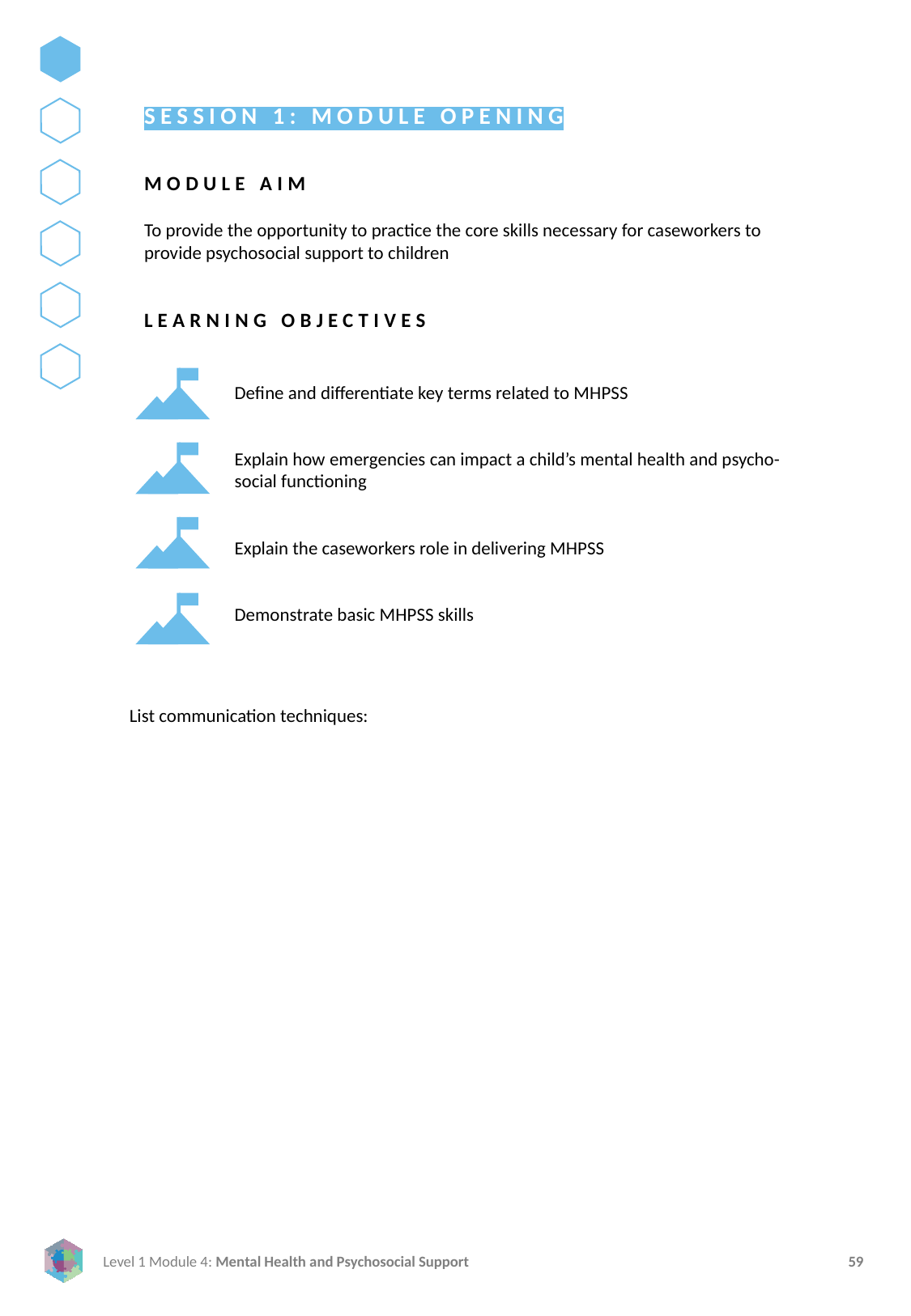

SESSION 1: MODULE OPENING

MODULE AIM
To provide the opportunity to practice the core skills necessary for caseworkers to provide psychosocial support to children

LEARNING OBJECTIVES

Define and differentiate key terms related to MHPSS

Explain how emergencies can impact a child’s mental health and psycho-social functioning

Explain the caseworkers role in delivering MHPSS

Demonstrate basic MHPSS skills

List communication techniques: